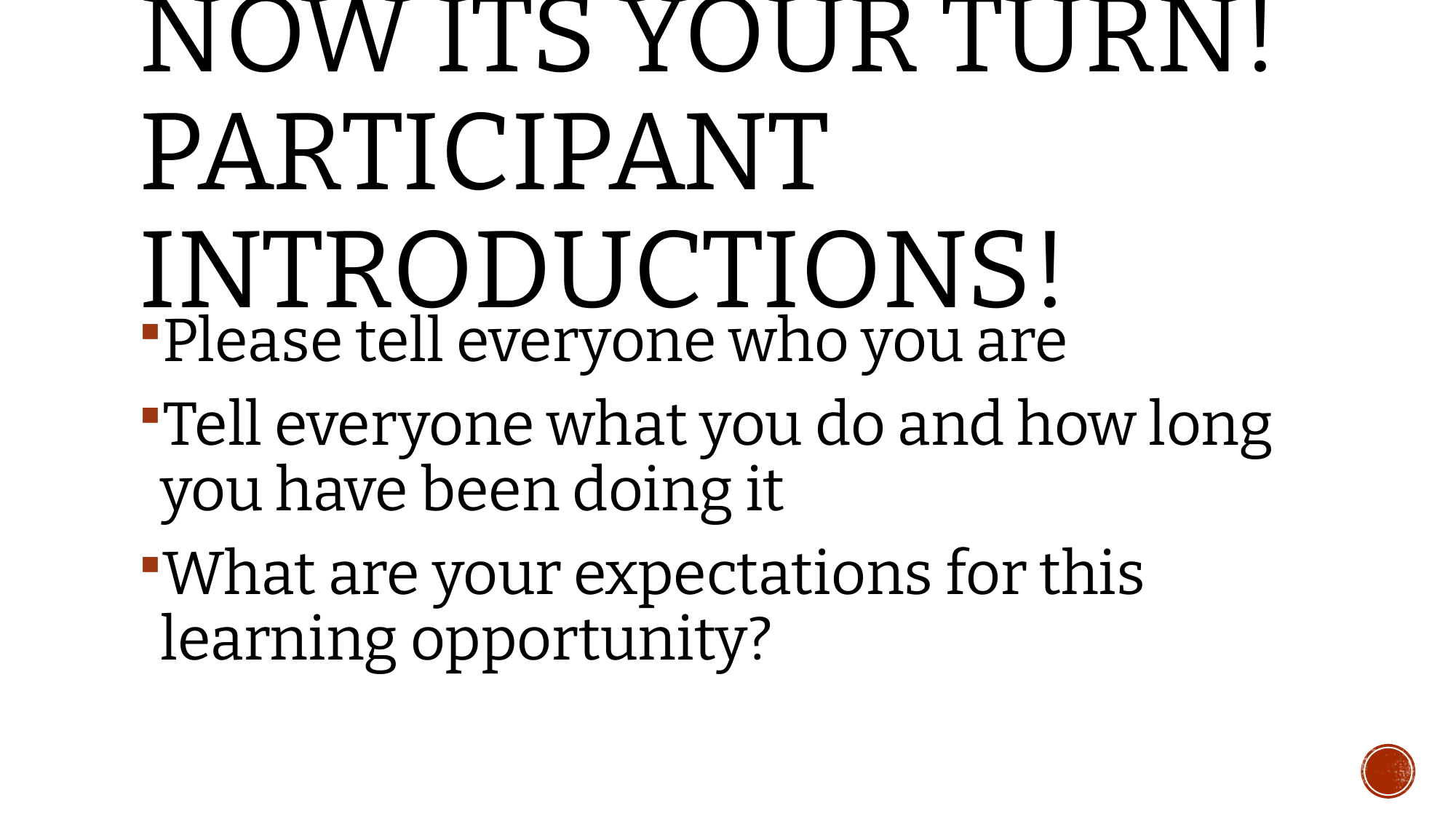

# Now its your turn! Participant introductions!
Please tell everyone who you are
Tell everyone what you do and how long you have been doing it
What are your expectations for this learning opportunity?